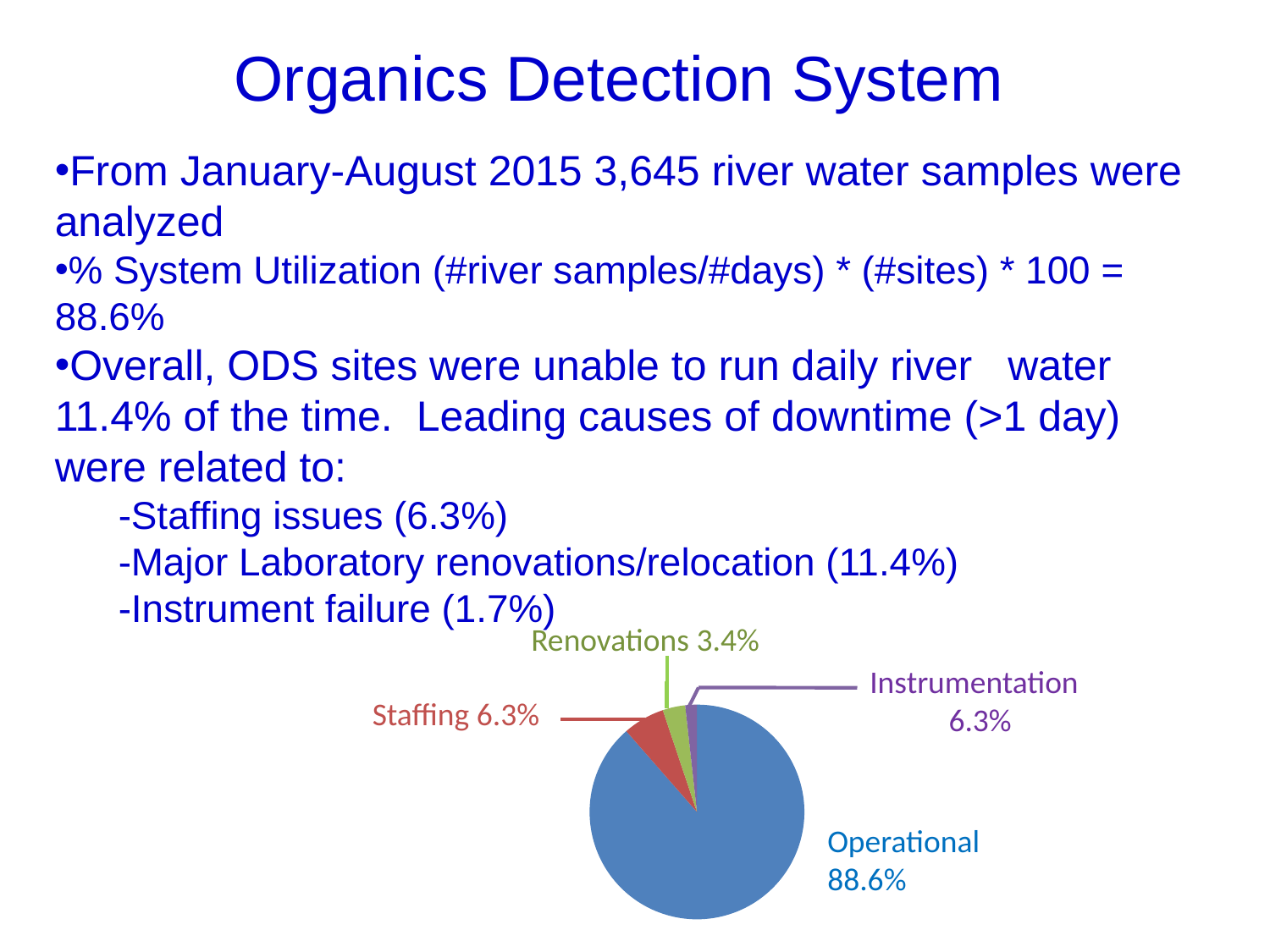

Organics Detection System

From January-August 2015 3,645 river water samples were analyzed
% System Utilization (#river samples/#days) * (#sites) * 100 = 88.6%
Overall, ODS sites were unable to run daily river   water 11.4% of the time.  Leading causes of downtime (>1 day) were related to:
-Staffing issues (6.3%)
-Major Laboratory renovations/relocation (11.4%)
-Instrument failure (1.7%)

Renovations 3.4%
Instrumentation
           6.3%

### Chart

| Category |  |
|---|---|
| Operational | 0.886 |
| Staffing | 0.06282578875171468 |
| renovation | 0.034019204389574856 |
| instrumentation | 0.017558299039780522 |
Staffing 6.3%
Operational 88.6%